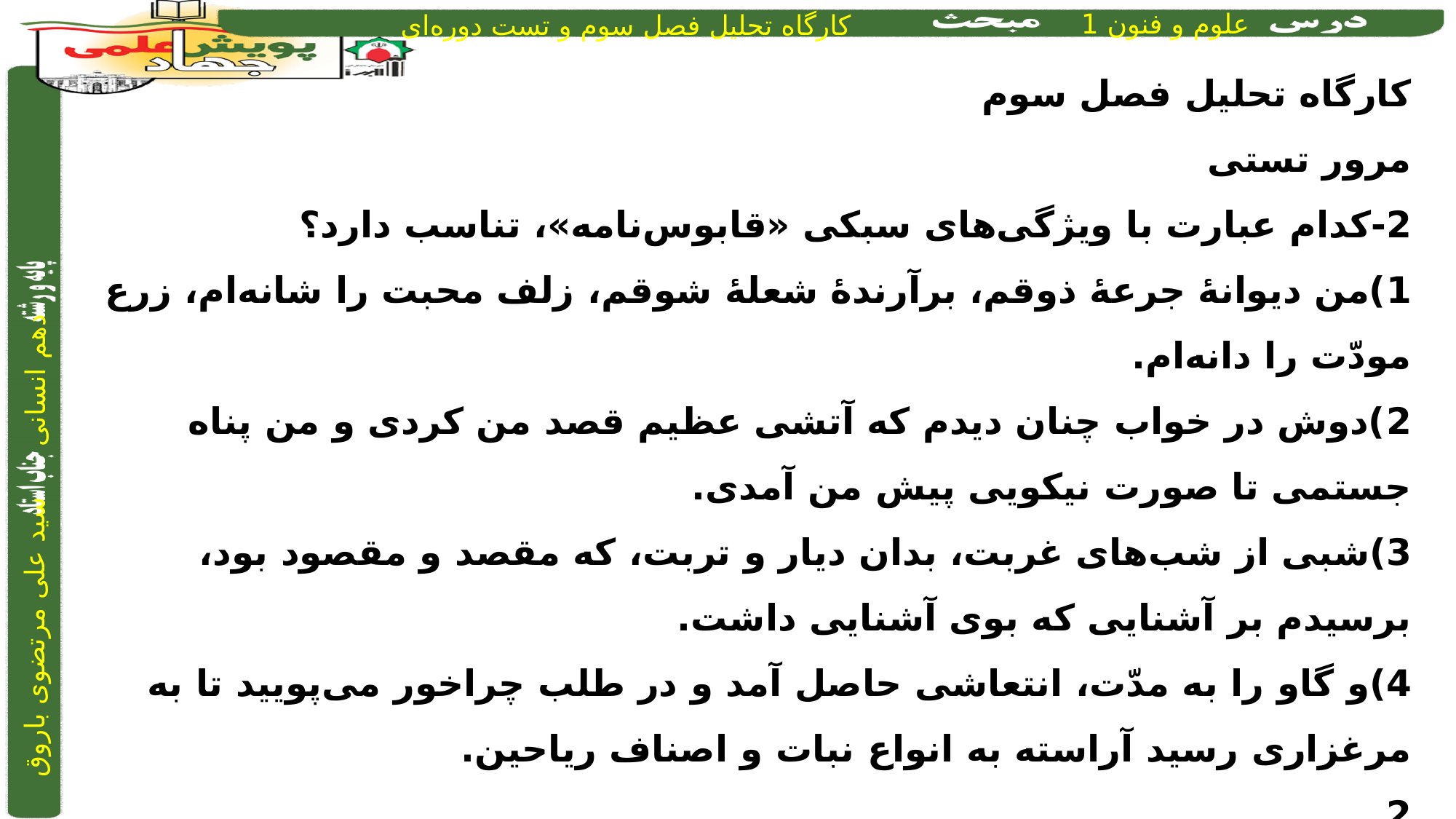

کارگاه تحلیل فصل سوم
مرور تستی
2-کدام عبارت با ویژگی‌های سبکی «قابوس‌نامه»، تناسب دارد؟
1)من دیوانۀ جرعۀ ذوقم، برآرندۀ شعلۀ شوقم، زلف محبت را شانه‌ام، زرع مودّت را دانه‌ام.
2)دوش در خواب چنان دیدم که آتشی عظیم قصد من کردی و من پناه جستمی تا صورت نیکویی پیش من آمدی.
3)شبی از شب‌های غربت، بدان دیار و تربت، که مقصد و مقصود بود، برسیدم بر آشنایی که بوی آشنایی داشت.
4)و گاو را به مدّت، انتعاشی حاصل آمد و در طلب چرا‌خور می‌پویید تا به مرغزاری رسید آراسته به انواع نبات و اصناف ریاحین.
2